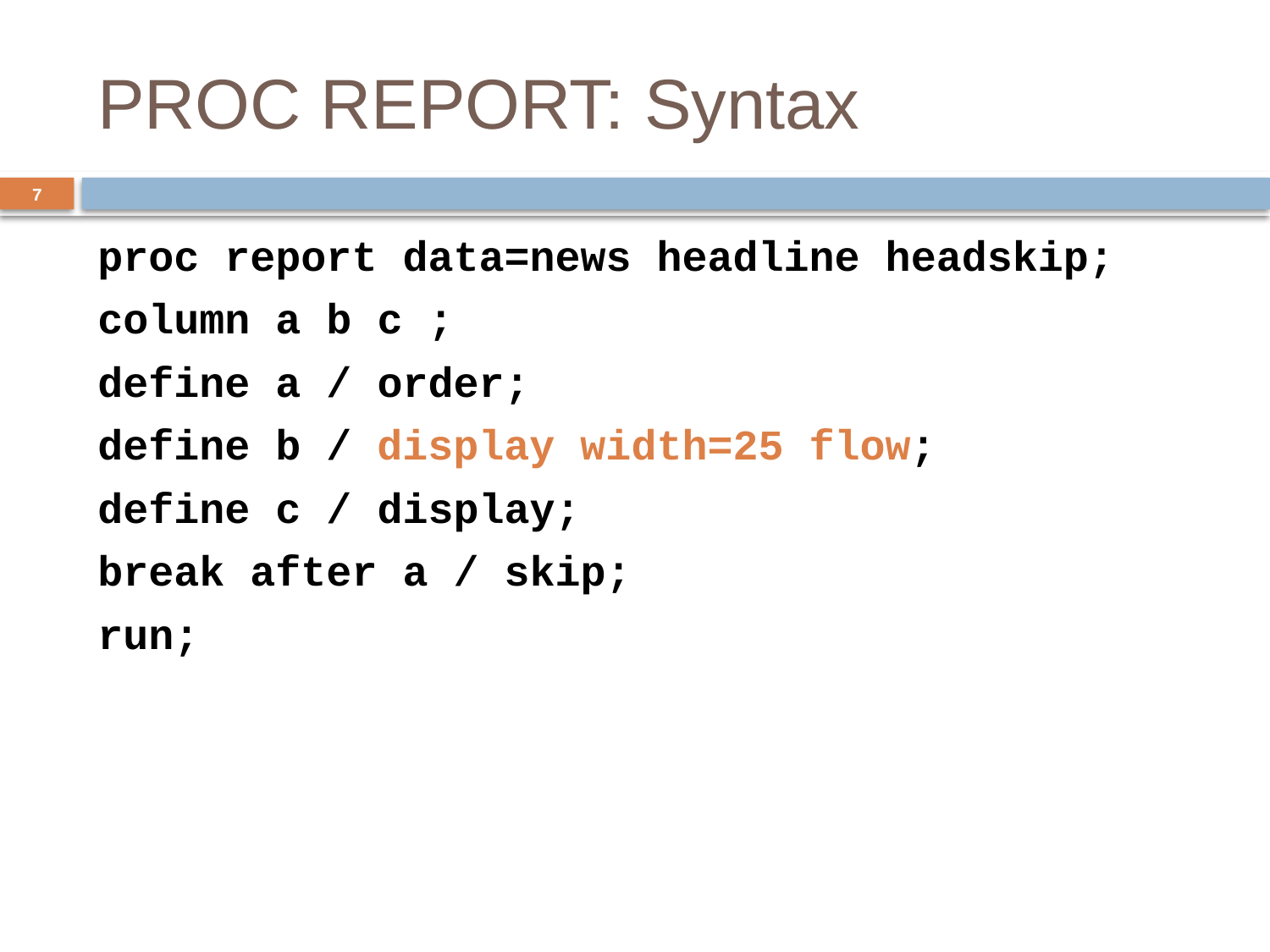

# PROC REPORT: Syntax
7
proc report data=news headline headskip;
column a b c ;
define a / order;
define b / display width=25 flow;
define c / display;
break after a / skip;
run;